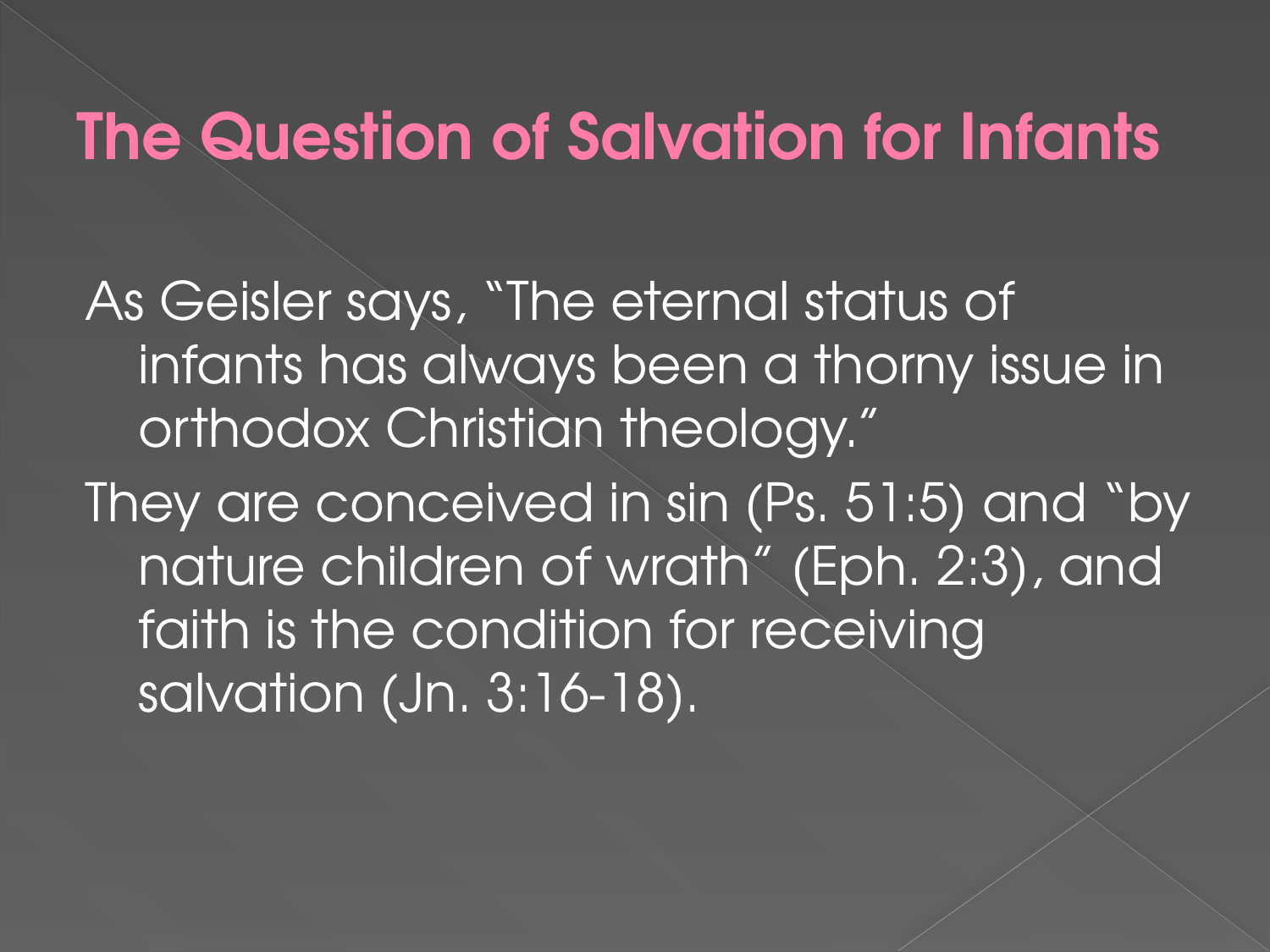

# The Question of Salvation for Infants
As Geisler says, “The eternal status of infants has always been a thorny issue in orthodox Christian theology.”
They are conceived in sin (Ps. 51:5) and “by nature children of wrath” (Eph. 2:3), and faith is the condition for receiving salvation (Jn. 3:16-18).